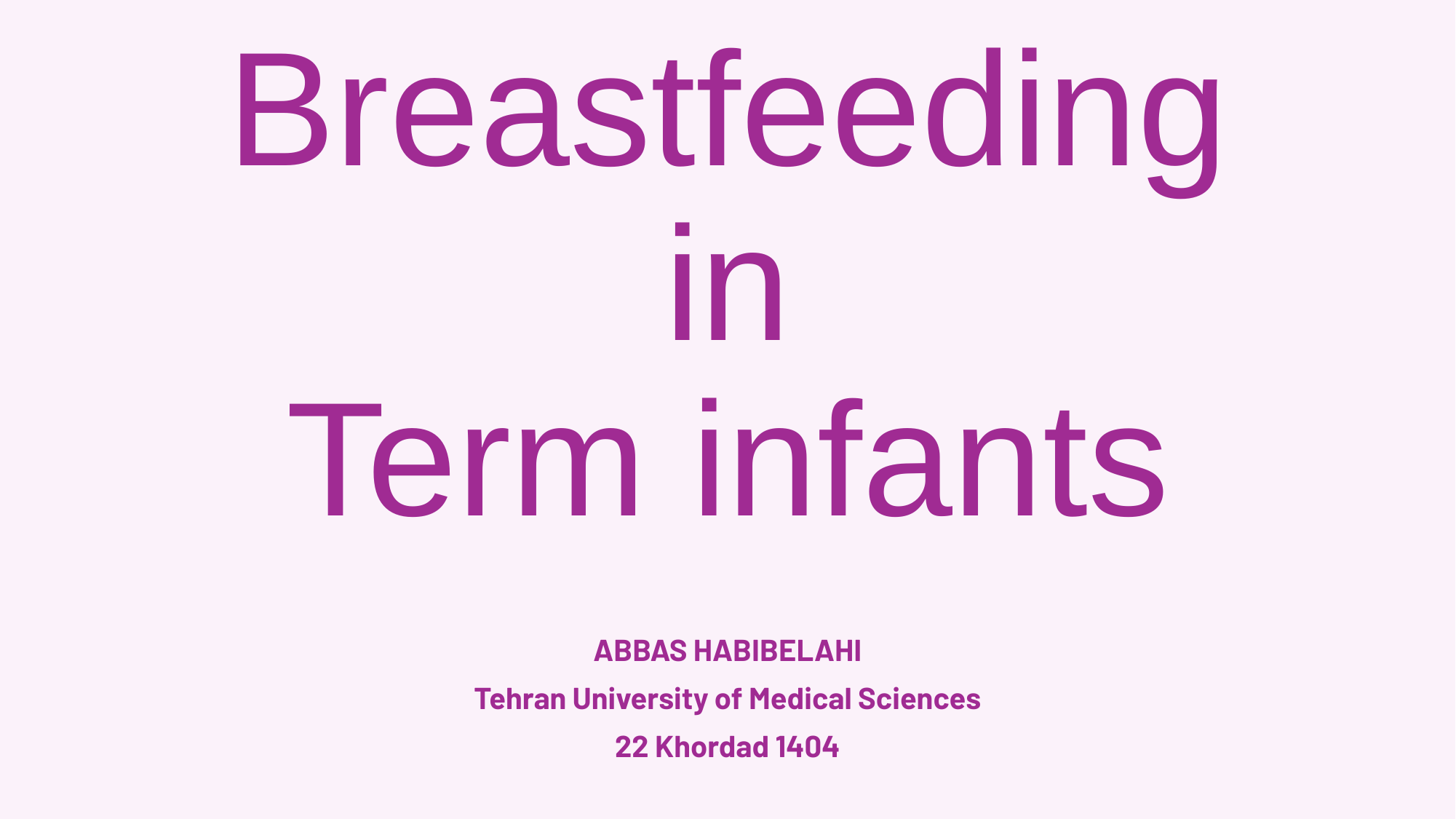

# Breastfeeding in Term infants
ABBAS HABIBELAHI
Tehran University of Medical Sciences
22 Khordad 1404